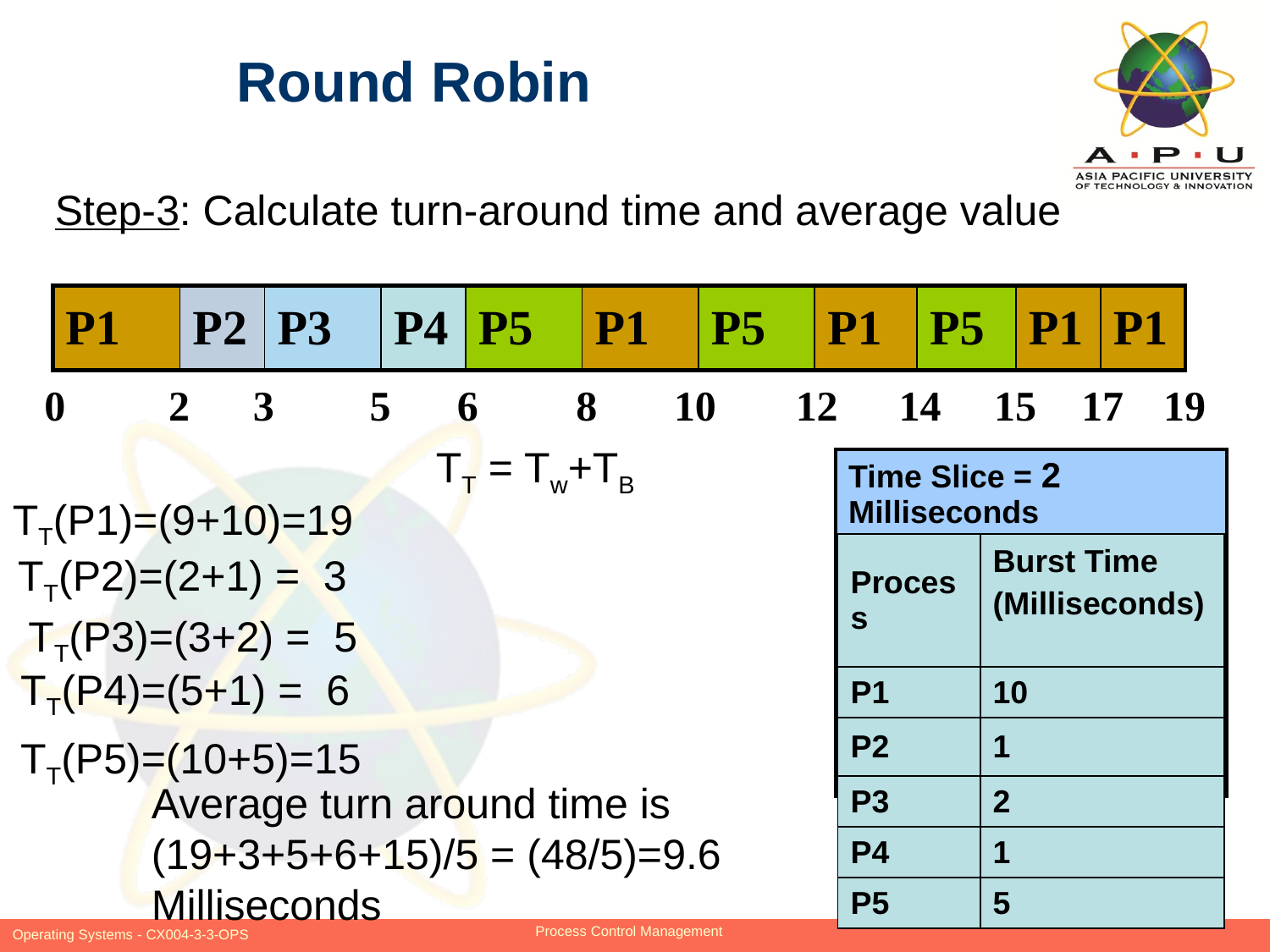

Round Robin
Step-3: Calculate turn-around time and average value

| P1 | P2 | P3 | P4 | P5 | P1 | P5 | P1 | P5 | P1 | P1 |
| --- | --- | --- | --- | --- | --- | --- | --- | --- | --- | --- |
0
2
3
5
6
8
10
12
14
15
17
19

TT = Tw+TB
| Time Slice = 2 Milliseconds |
| --- |
|  |
|  |
|  |
|  |
|  |
TT(P1)=(9+10)=19
| Process | Burst Time (Milliseconds) |
| --- | --- |
| P1 | 10 |
| P2 | 1 |
| P3 | 2 |
| P4 | 1 |
| P5 | 5 |
TT(P2)=(2+1) =  3
    TT(P3)=(3+2) =  5

TT(P4)=(5+1) =  6
TT(P5)=(10+5)=15
Average turn around time is (19+3+5+6+15)/5 = (48/5)=9.6 Milliseconds
Slide 13 of 24